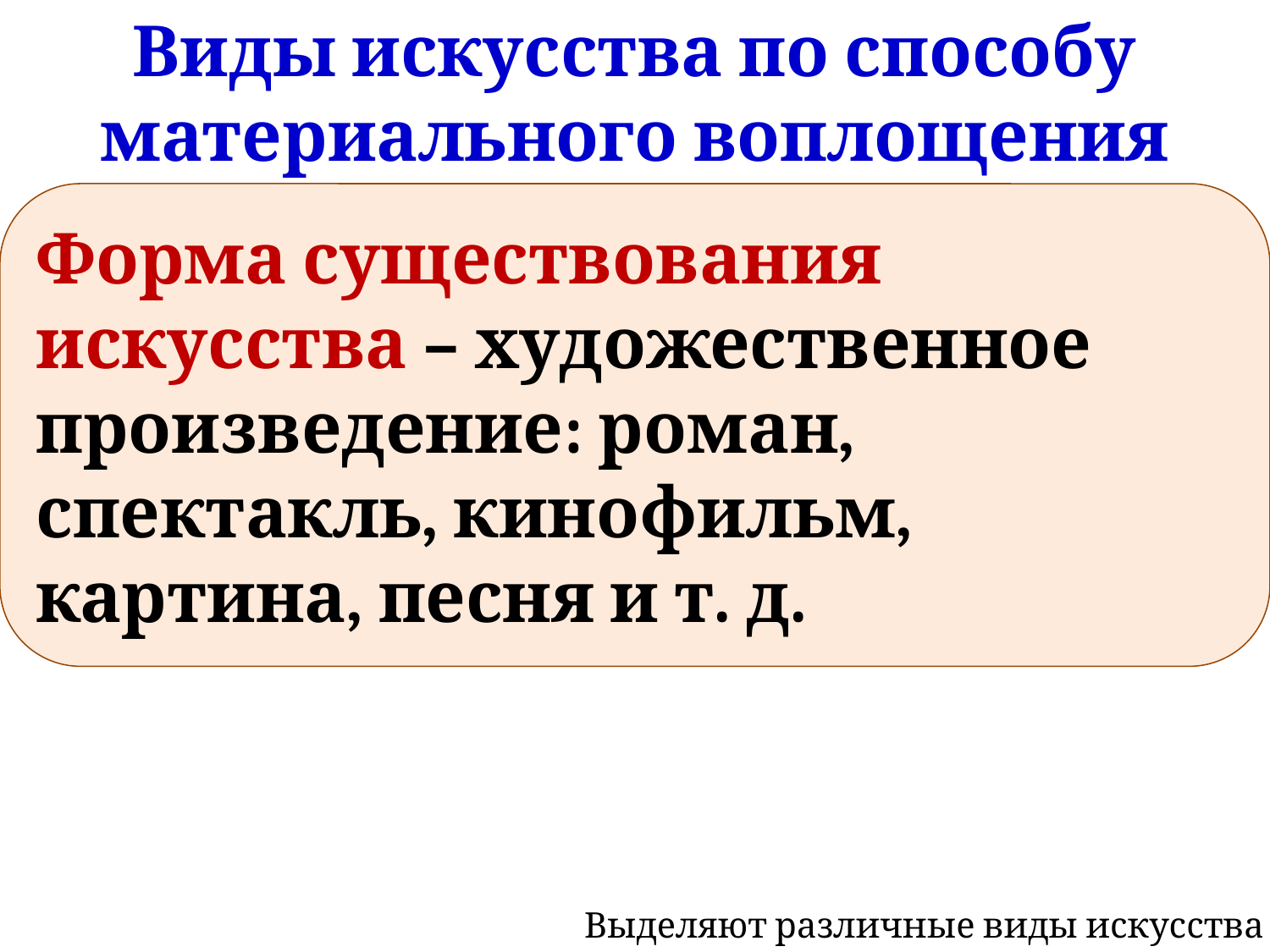

Виды искусства по способу материального воплощения
Форма существования искусства – художественное произведение: роман, спектакль, кинофильм, картина, песня и т. д.
Выделяют различные виды искусства